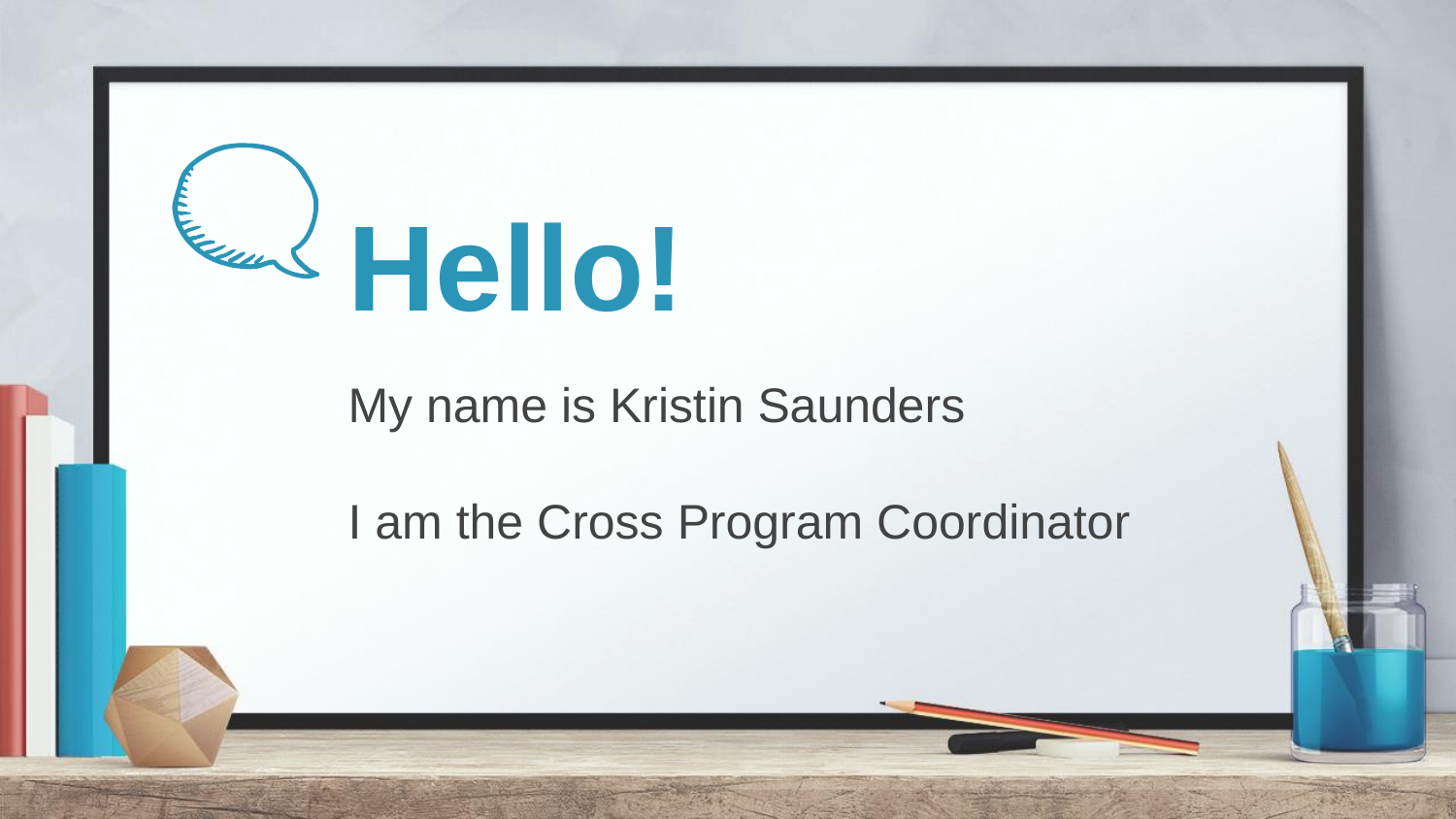

# Hello!

My name is Kristin Saunders
I am the Cross Program Coordinator